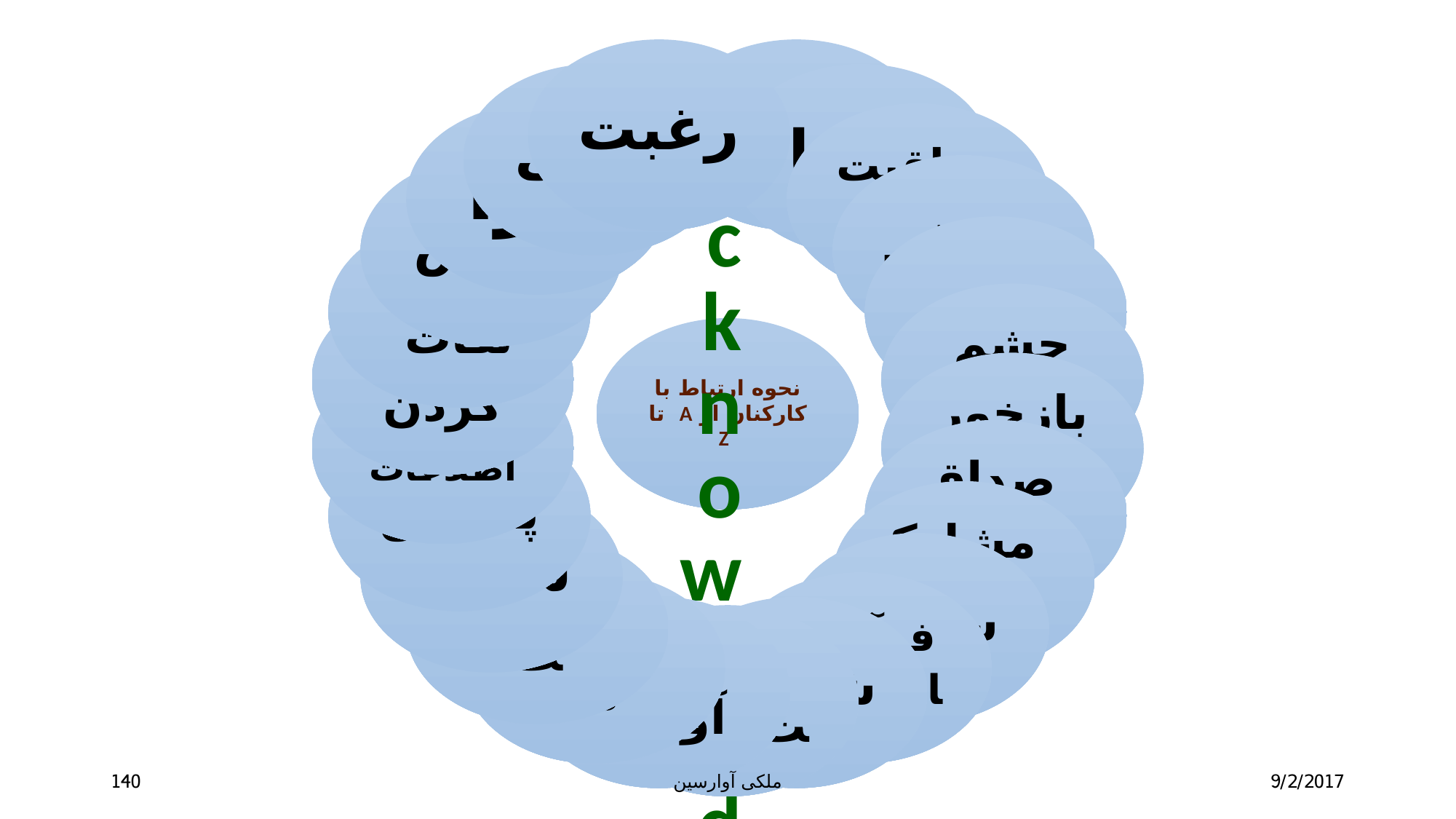

نحوه ارتباط با کارکنان از A  تا  Z
مزایا
تعین خواسته ها
برابری
پرداخت
سوال
پاداش
ارزش
چرا
تعالی
رغبت
سرعت
شنیدن
140
ملکی آوارسین
9/2/2017